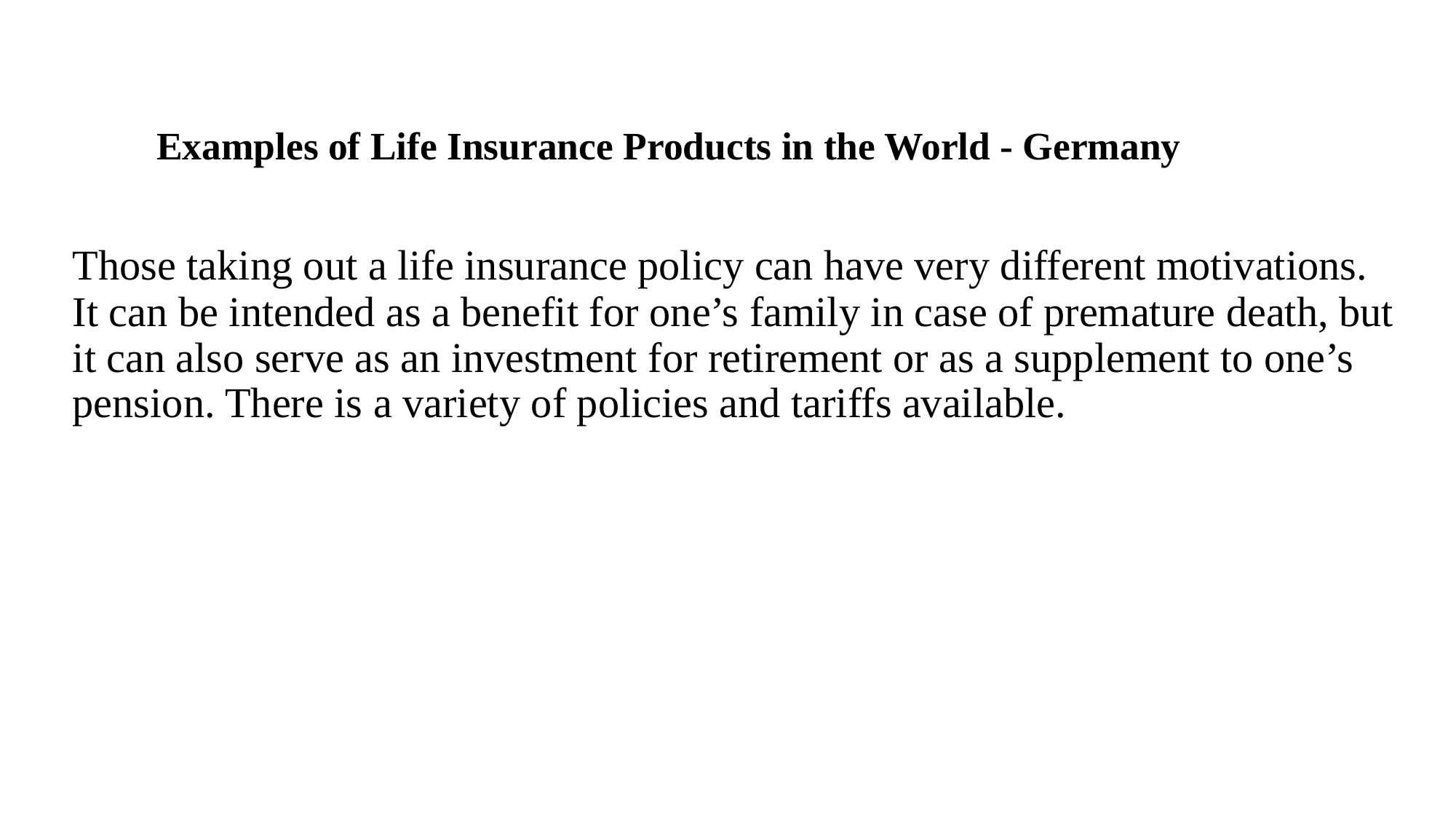

# Examples of Life Insurance Products in the World - Germany
Those taking out a life insurance policy can have very different motivations. It can be intended as a benefit for one’s family in case of premature death, but it can also serve as an investment for retirement or as a supplement to one’s pension. There is a variety of policies and tariffs available.